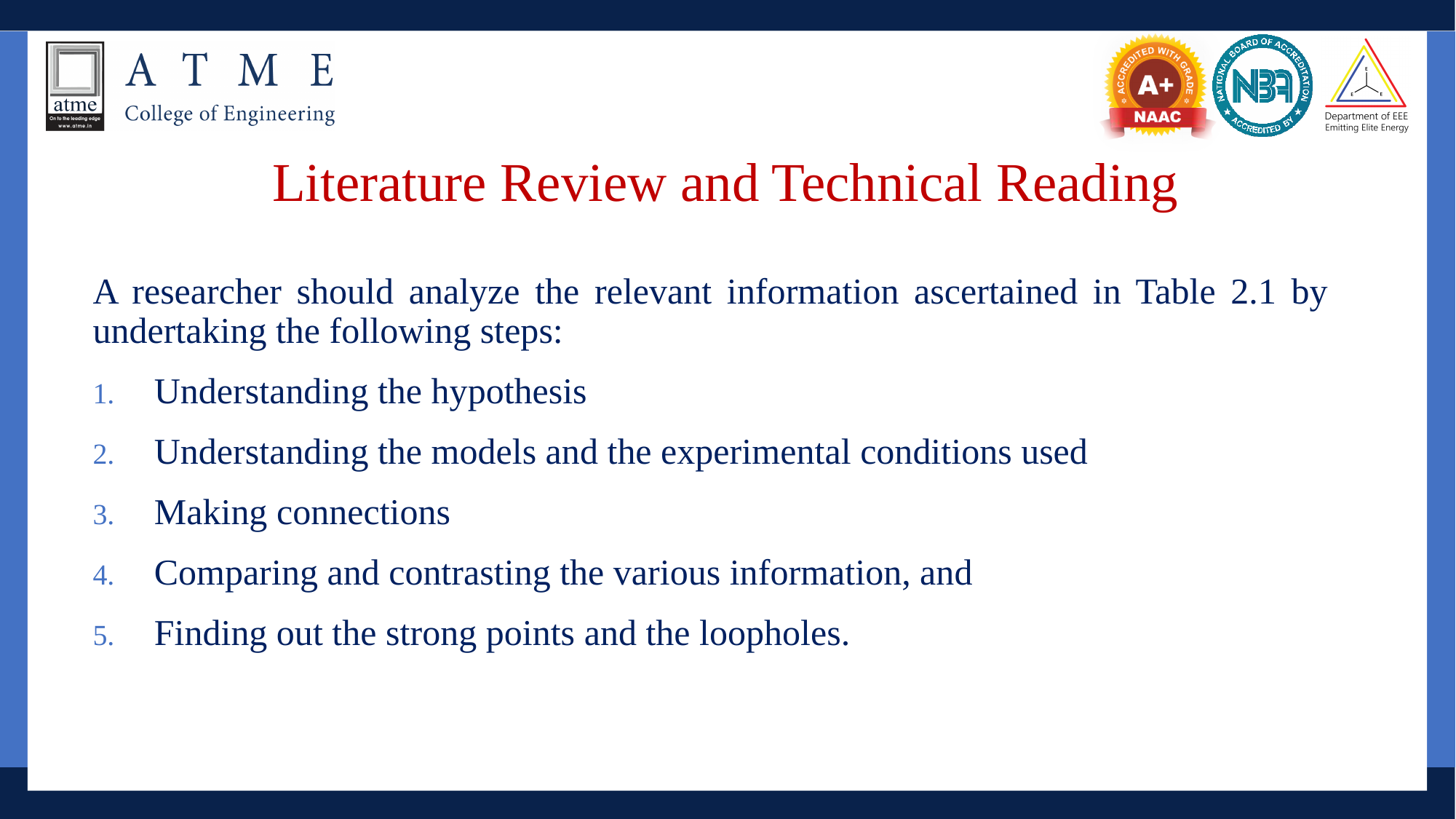

# Literature Review and Technical Reading
A researcher should analyze the relevant information ascertained in Table 2.1 by undertaking the following steps:
Understanding the hypothesis
Understanding the models and the experimental conditions used
Making connections
Comparing and contrasting the various information, and
Finding out the strong points and the loopholes.